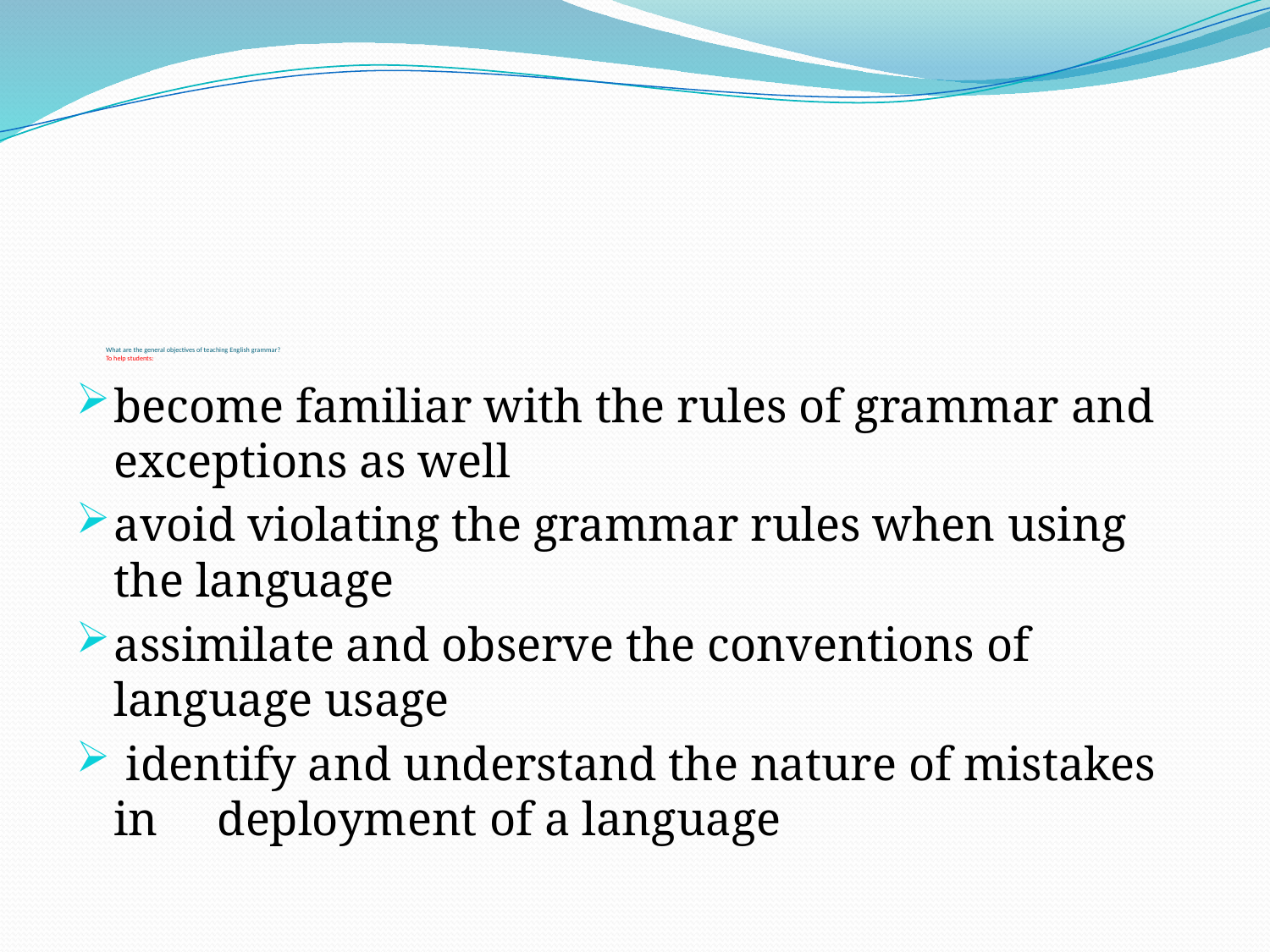

# What are the general objectives of teaching English grammar? To help students:
become familiar with the rules of grammar and exceptions as well
avoid violating the grammar rules when using the language
assimilate and observe the conventions of language usage
 identify and understand the nature of mistakes in     deployment of a language